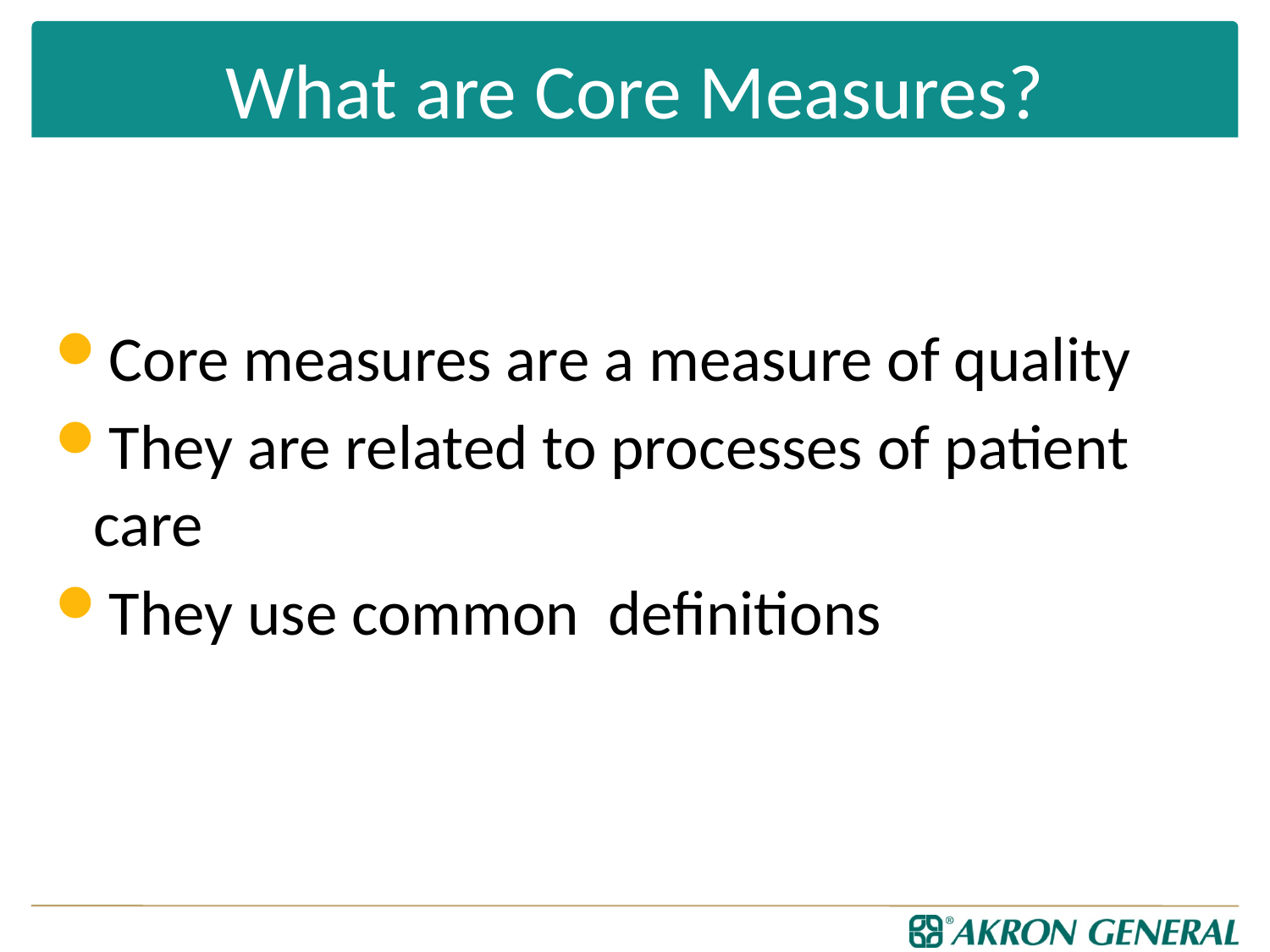

# What are Core Measures?

Core measures are a measure of quality
They are related to processes of patient care
They use common  definitions